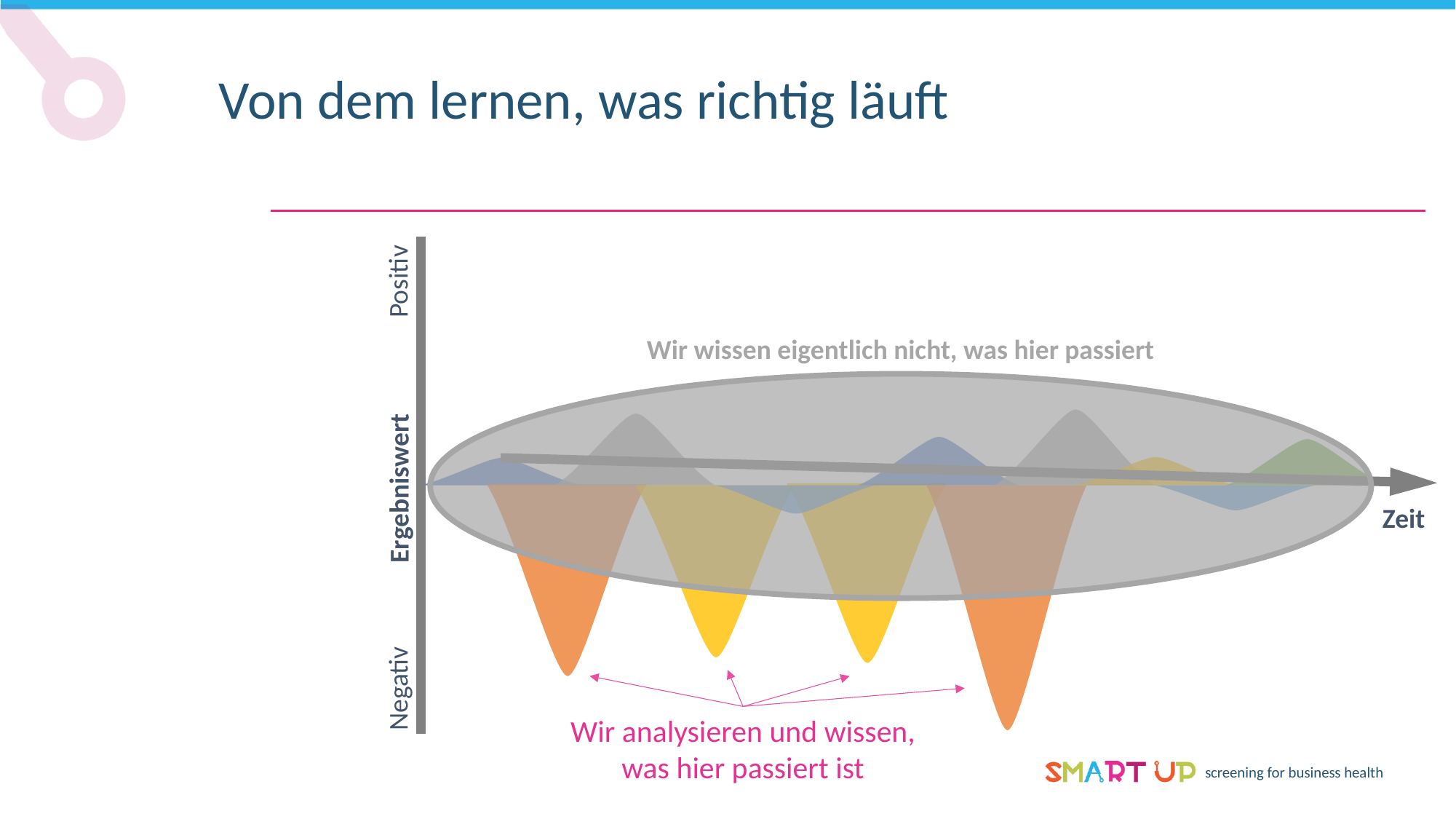

Von dem lernen, was richtig läuft
Positiv
Wir wissen eigentlich nicht, was hier passiert

Ergebniswert

Zeit
Negativ
Wir analysieren und wissen, was hier passiert ist